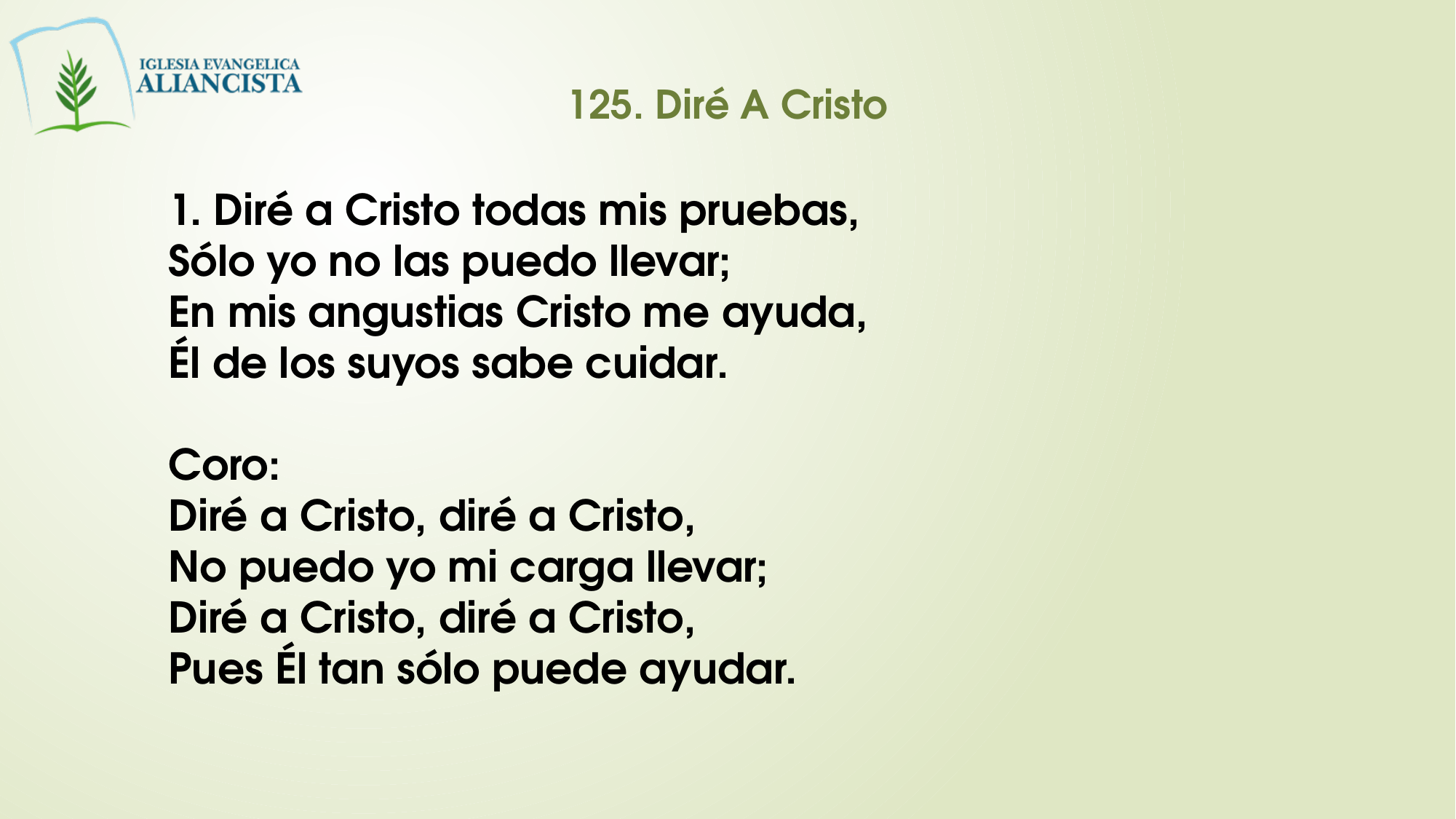

125. Diré A Cristo
1. Diré a Cristo todas mis pruebas,
Sólo yo no las puedo llevar;
En mis angustias Cristo me ayuda,
Él de los suyos sabe cuidar.

Coro:
Diré a Cristo, diré a Cristo,
No puedo yo mi carga llevar;
Diré a Cristo, diré a Cristo,
Pues Él tan sólo puede ayudar.